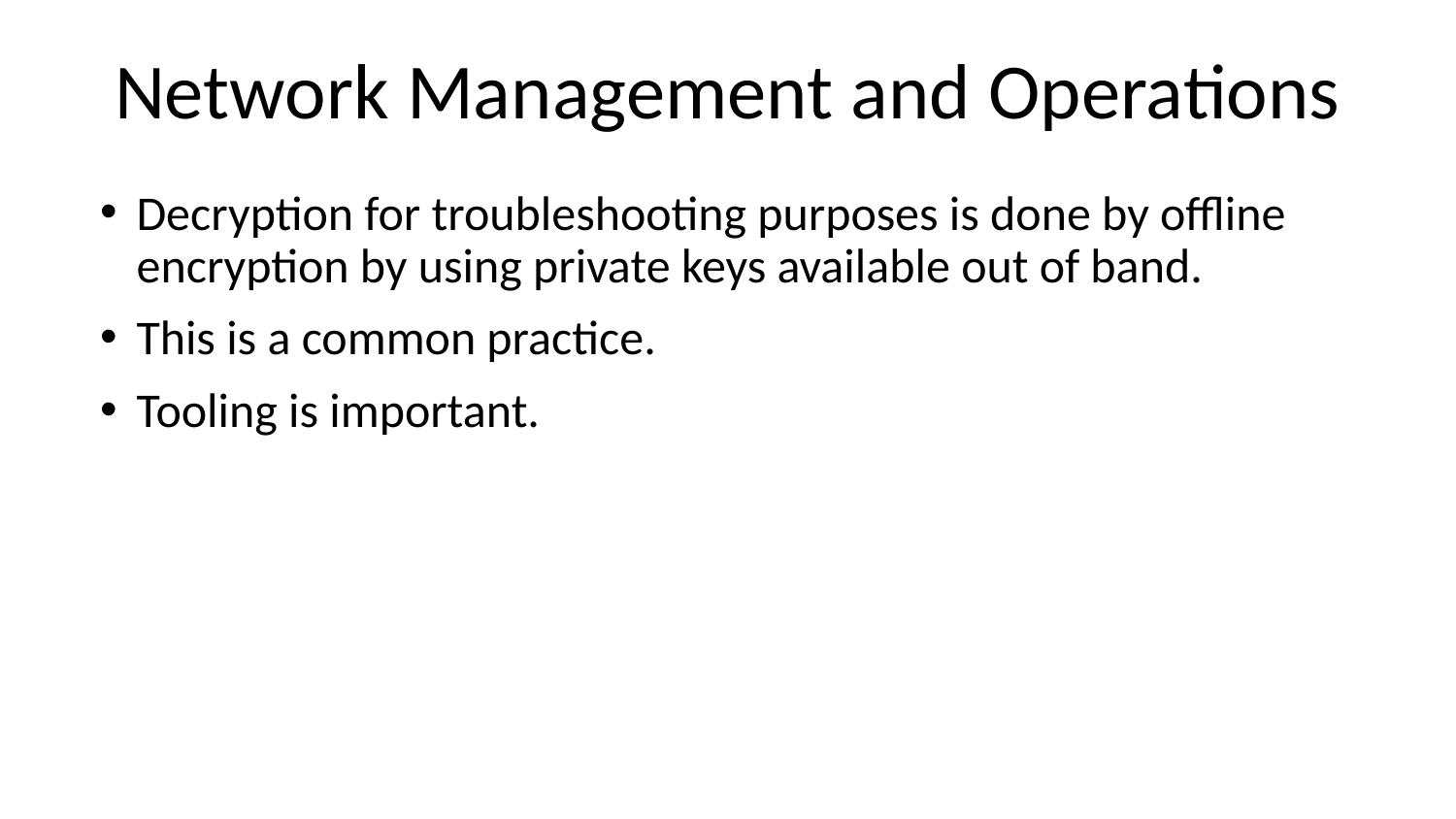

# Network Management and Operations
Decryption for troubleshooting purposes is done by offline encryption by using private keys available out of band.
This is a common practice.
Tooling is important.